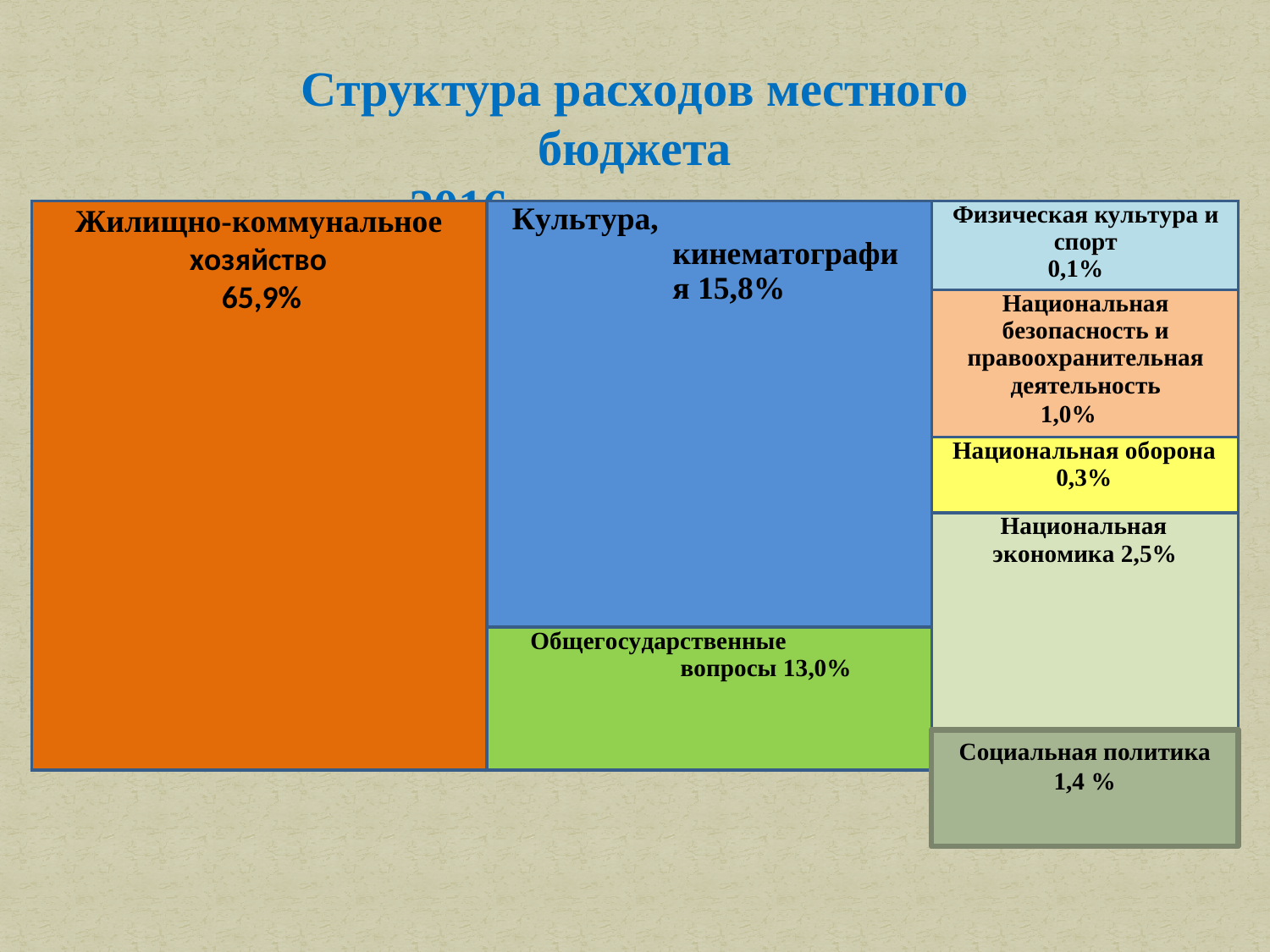

Структура расходов местного бюджета
в 2016 году по разделам
| Жилищно-коммунальное хозяйство 65,9% | Культура, кинематография 15,8% | Физическая культура и спорт 0,1% |
| --- | --- | --- |
|  |  | Национальная безопасность и правоохранительная деятельность 1,0% |
|  |  | Национальная оборона 0,3% |
|  |  | Национальная экономика 2,5% |
|  | Общегосударственные вопросы 13,0% |  |

Социальная политика
1,4 %